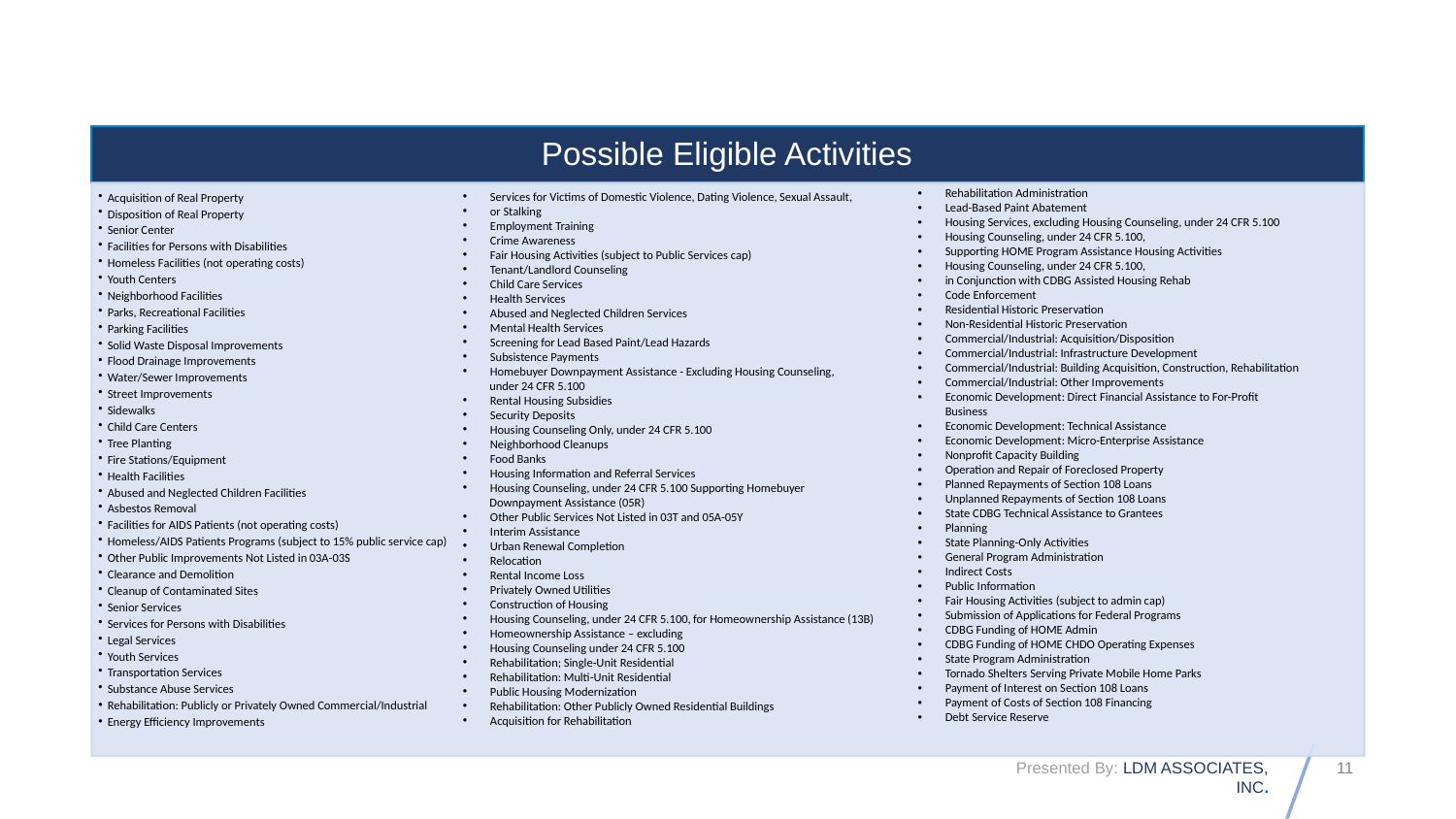

Possible Eligible Activities
Acquisition of Real Property
Disposition of Real Property
Senior Center
Facilities for Persons with Disabilities
Homeless Facilities (not operating costs)
Youth Centers
Neighborhood Facilities
Parks, Recreational Facilities
Parking Facilities
Solid Waste Disposal Improvements
Flood Drainage Improvements
Water/Sewer Improvements
Street Improvements
Sidewalks
Child Care Centers
Tree Planting
Fire Stations/Equipment
Health Facilities
Abused and Neglected Children Facilities
Asbestos Removal
Facilities for AIDS Patients (not operating costs)
Homeless/AIDS Patients Programs (subject to 15% public service cap)
Other Public Improvements Not Listed in 03A-03S
Clearance and Demolition
Cleanup of Contaminated Sites
Senior Services
Services for Persons with Disabilities
Legal Services
Youth Services
Transportation Services
Substance Abuse Services
Rehabilitation: Publicly or Privately Owned Commercial/Industrial
Energy Efficiency Improvements
Rehabilitation Administration
Lead-Based Paint Abatement
Housing Services, excluding Housing Counseling, under 24 CFR 5.100
Housing Counseling, under 24 CFR 5.100,
Supporting HOME Program Assistance Housing Activities
Housing Counseling, under 24 CFR 5.100,
in Conjunction with CDBG Assisted Housing Rehab
Code Enforcement
Residential Historic Preservation
Non-Residential Historic Preservation
Commercial/Industrial: Acquisition/Disposition
Commercial/Industrial: Infrastructure Development
Commercial/Industrial: Building Acquisition, Construction, Rehabilitation
Commercial/Industrial: Other Improvements
Economic Development: Direct Financial Assistance to For-Profit Business
Economic Development: Technical Assistance
Economic Development: Micro-Enterprise Assistance
Nonprofit Capacity Building
Operation and Repair of Foreclosed Property
Planned Repayments of Section 108 Loans
Unplanned Repayments of Section 108 Loans
State CDBG Technical Assistance to Grantees
Planning
State Planning-Only Activities
General Program Administration
Indirect Costs
Public Information
Fair Housing Activities (subject to admin cap)
Submission of Applications for Federal Programs
CDBG Funding of HOME Admin
CDBG Funding of HOME CHDO Operating Expenses
State Program Administration
Tornado Shelters Serving Private Mobile Home Parks
Payment of Interest on Section 108 Loans
Payment of Costs of Section 108 Financing
Debt Service Reserve
Services for Victims of Domestic Violence, Dating Violence, Sexual Assault,
or Stalking
Employment Training
Crime Awareness
Fair Housing Activities (subject to Public Services cap)
Tenant/Landlord Counseling
Child Care Services
Health Services
Abused and Neglected Children Services
Mental Health Services
Screening for Lead Based Paint/Lead Hazards
Subsistence Payments
Homebuyer Downpayment Assistance - Excluding Housing Counseling,
          under 24 CFR 5.100
Rental Housing Subsidies
Security Deposits
Housing Counseling Only, under 24 CFR 5.100
Neighborhood Cleanups
Food Banks
Housing Information and Referral Services
Housing Counseling, under 24 CFR 5.100 Supporting Homebuyer
          Downpayment Assistance (05R)
Other Public Services Not Listed in 03T and 05A-05Y
Interim Assistance
Urban Renewal Completion
Relocation
Rental Income Loss
Privately Owned Utilities
Construction of Housing
Housing Counseling, under 24 CFR 5.100, for Homeownership Assistance (13B)
Homeownership Assistance – excluding
Housing Counseling under 24 CFR 5.100
Rehabilitation; Single-Unit Residential
Rehabilitation: Multi-Unit Residential
Public Housing Modernization
Rehabilitation: Other Publicly Owned Residential Buildings
Acquisition for Rehabilitation